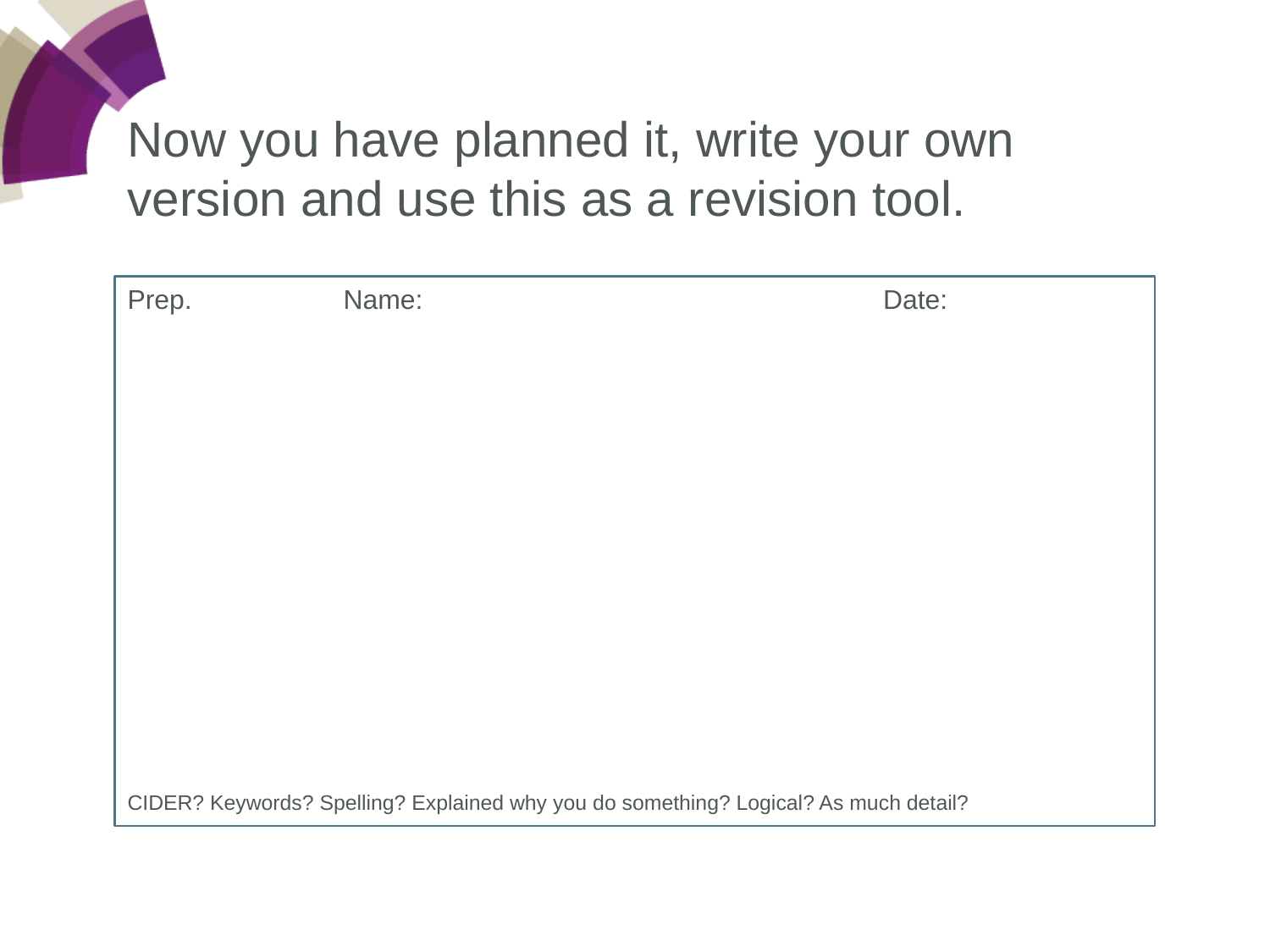

Now you have planned it, write your own version and use this as a revision tool.
Prep.		Name:					Date:

CIDER? Keywords? Spelling? Explained why you do something? Logical? As much detail?